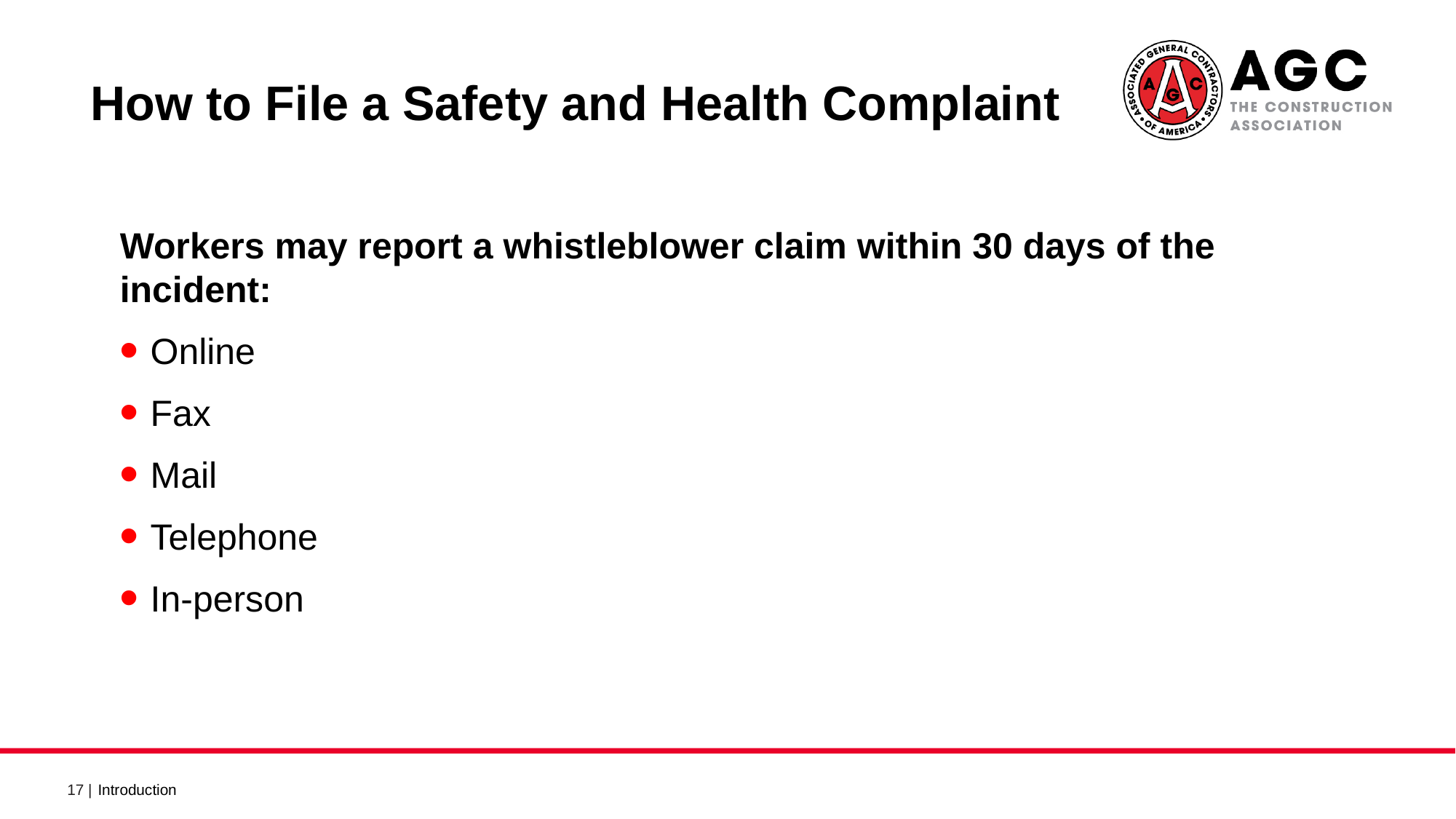

How to File a Safety and Health Complaint

Workers may report a whistleblower claim within 30 days of the incident:
Online
Fax
Mail
Telephone
In-person
Introduction